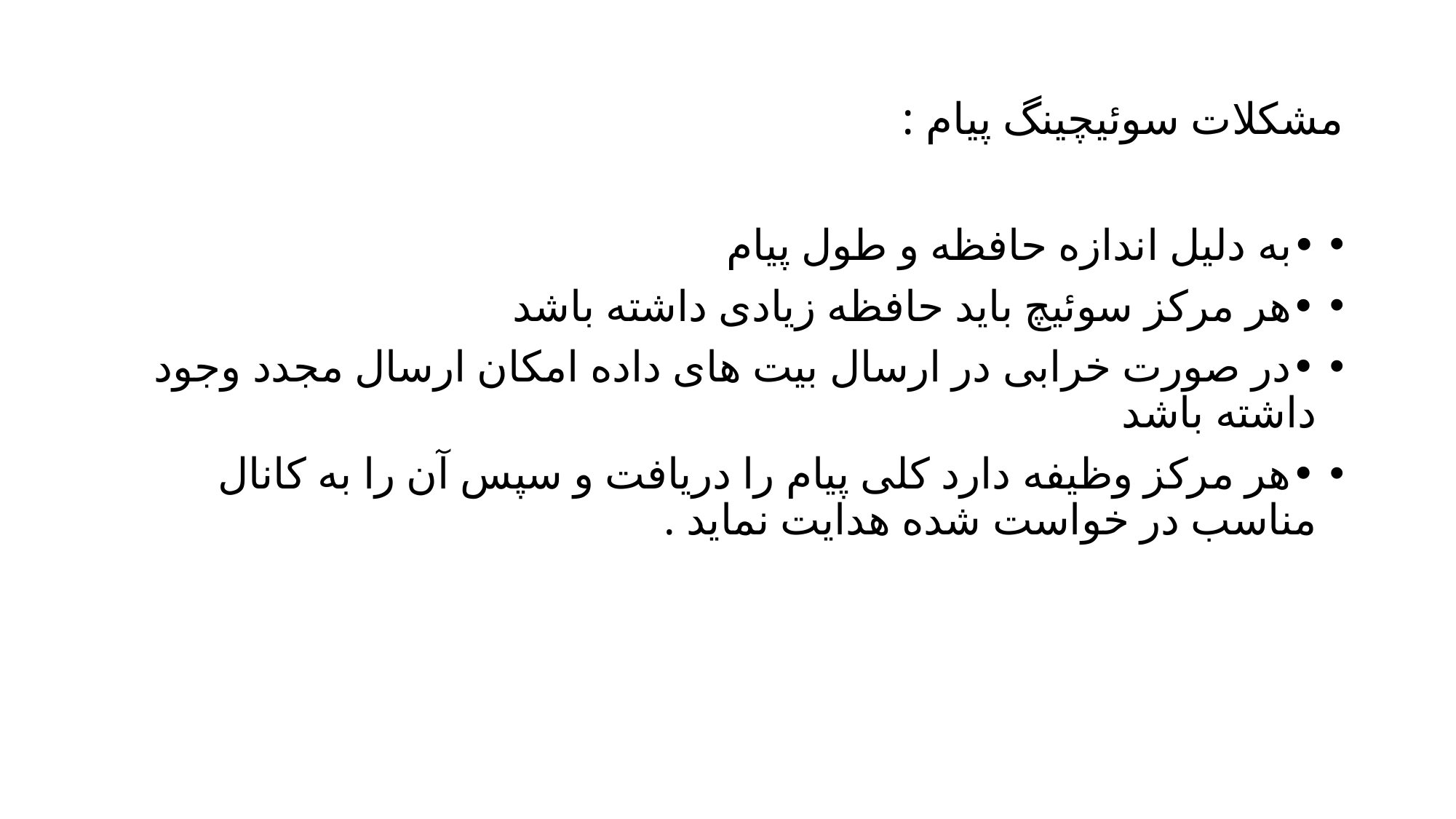

# مشکلات سوئیچینگ پیام :
•به دلیل اندازه حافظه و طول پیام
•هر مرکز سوئیچ باید حافظه زیادی داشته باشد
•در صورت خرابی در ارسال بیت های داده امکان ارسال مجدد وجود داشته باشد
•هر مرکز وظیفه دارد کلی پیام را دریافت و سپس آن را به کانال مناسب در خواست شده هدایت نماید .